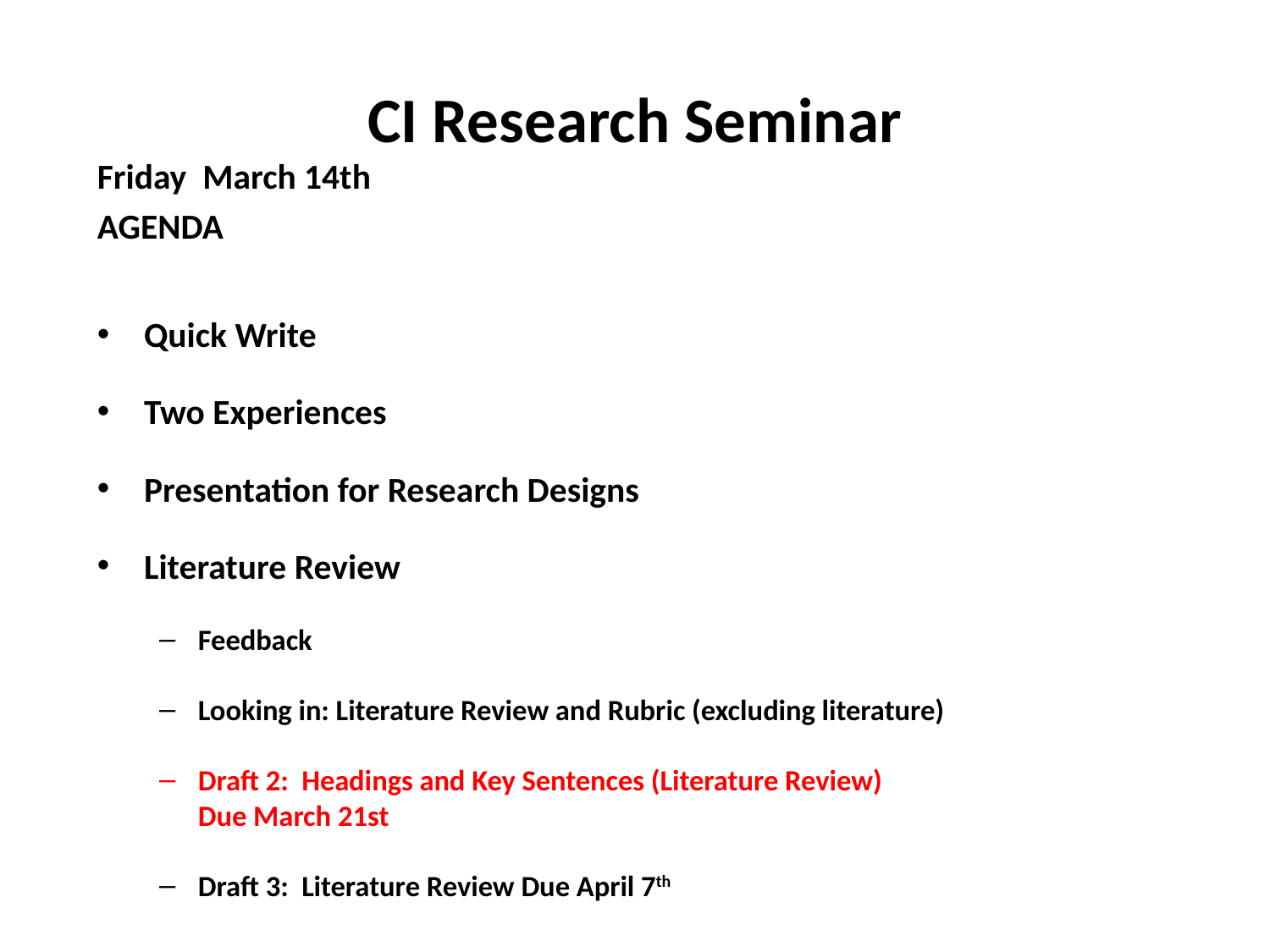

# CI Research Seminar
Friday  March 14th
AGENDA

Quick Write
Two Experiences
Presentation for Research Designs
Literature Review
Feedback
Looking in: Literature Review and Rubric (excluding literature)
Draft 2:  Headings and Key Sentences (Literature Review)
Due March 21st
Draft 3:  Literature Review Due April 7th